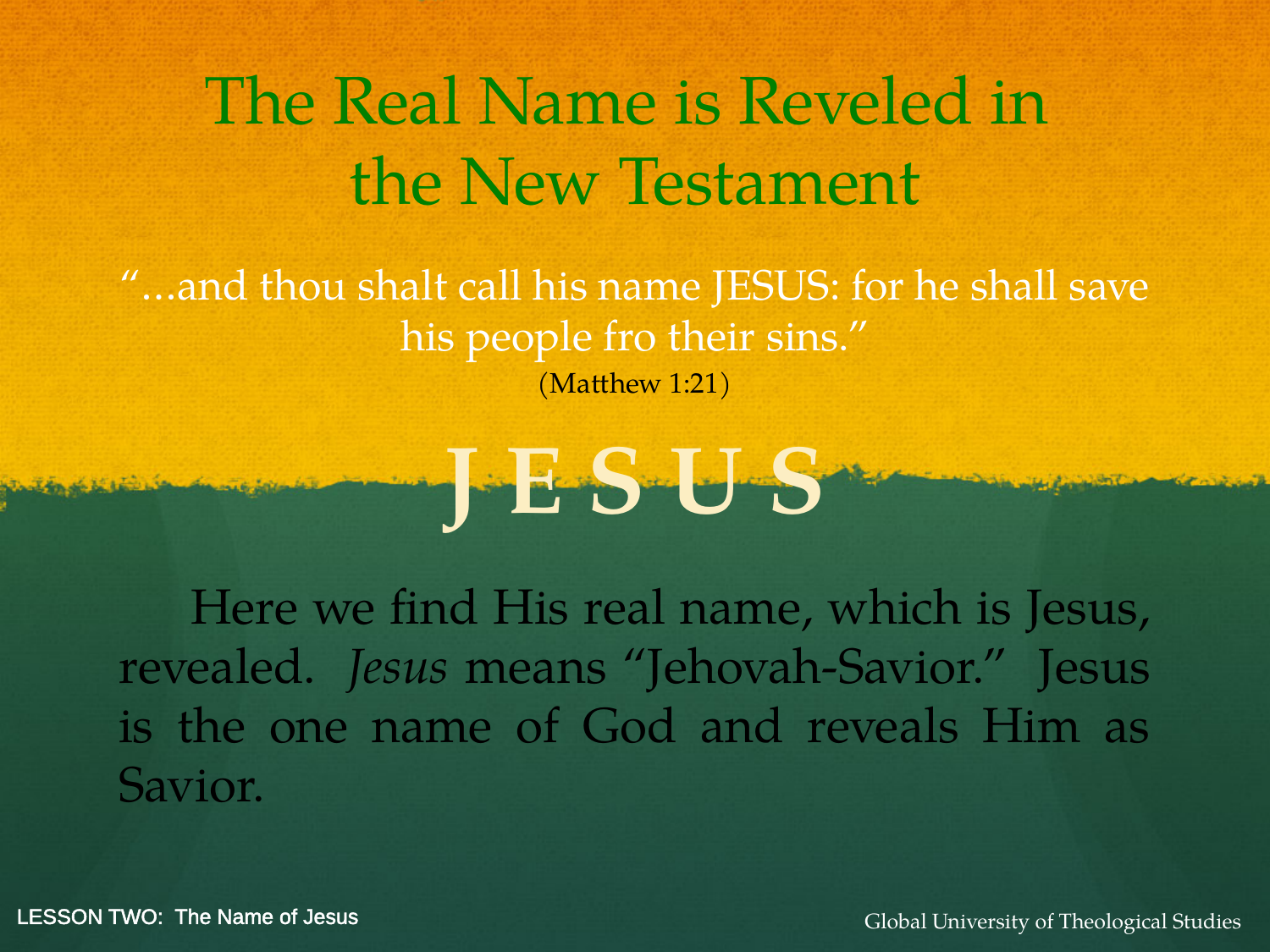

# The Real Name is Reveled in the New Testament
“…and thou shalt call his name JESUS: for he shall save his people fro their sins.”
(Matthew 1:21)
J E S U S
     Here we find His real name, which is Jesus, revealed.  Jesus means “Jehovah-Savior.”  Jesus is the one name of God and reveals Him as Savior.
LESSON TWO:  The Name of Jesus
Global University of Theological Studies